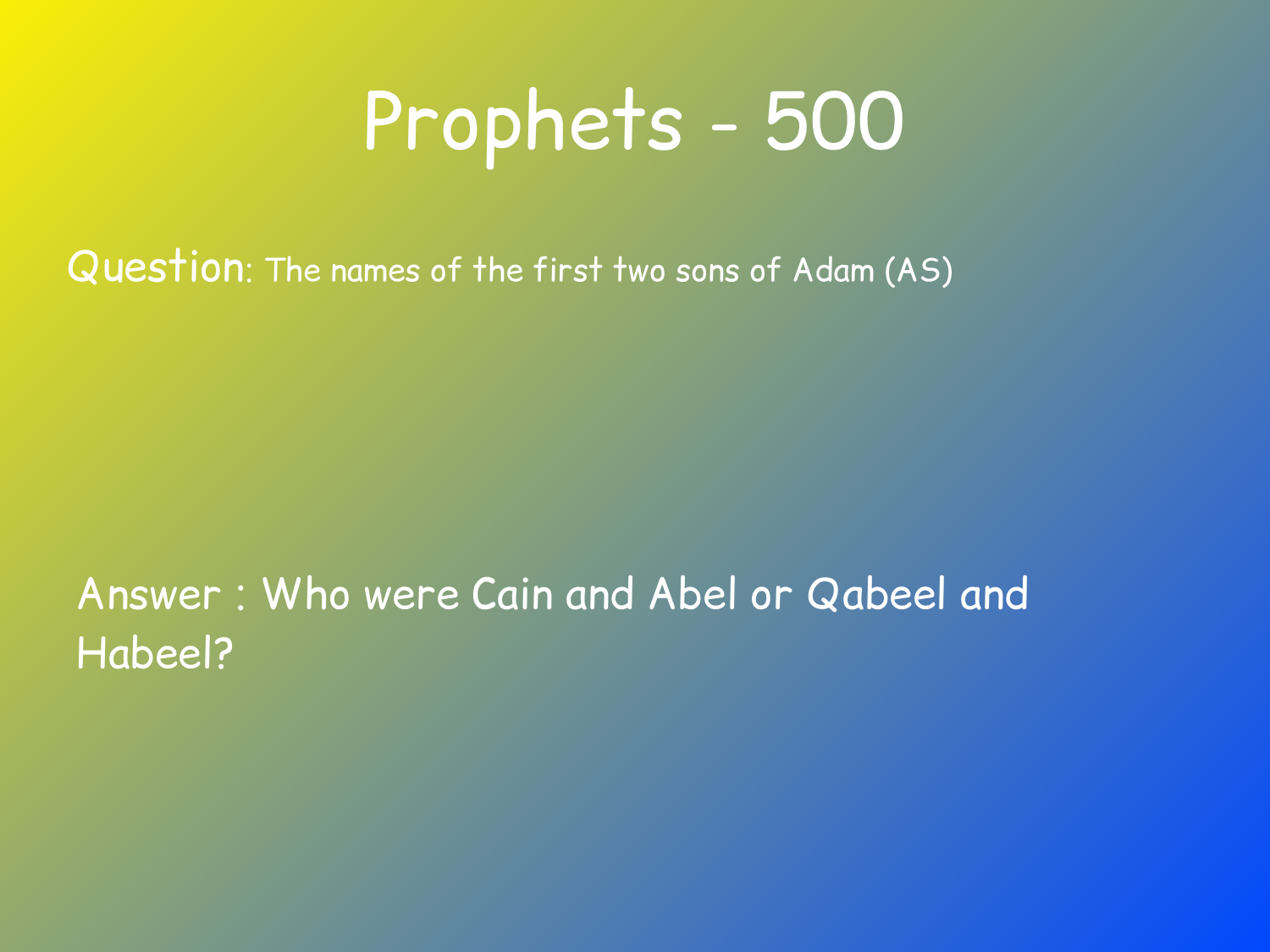

# Prophets - 500
Question: The names of the first two sons of Adam (AS)

Answer : Who were Cain and Abel or Qabeel and Habeel?